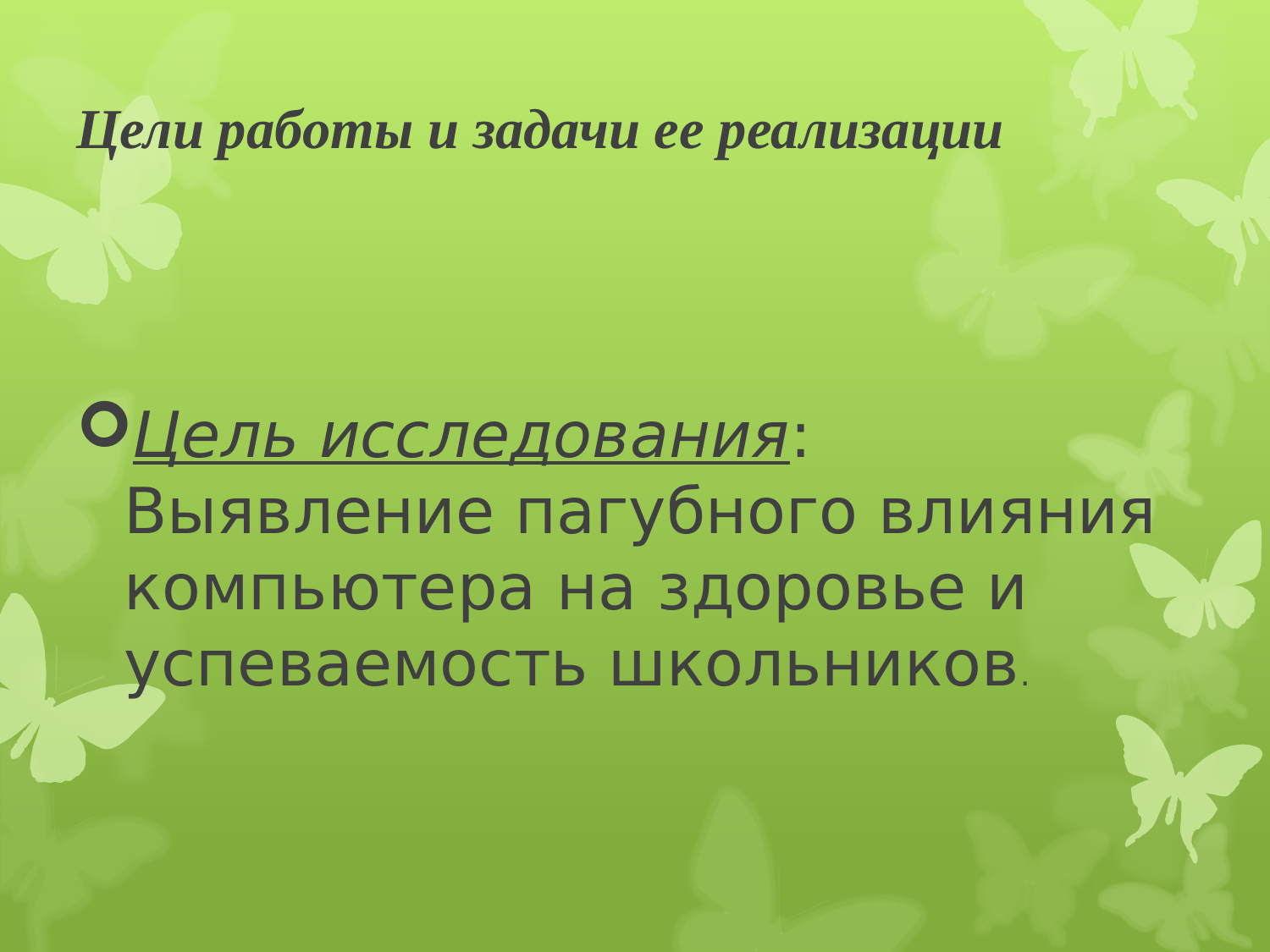

# Цели работы и задачи ее реализации
Цель исследования: Выявление пагубного влияния компьютера на здоровье и успеваемость школьников.